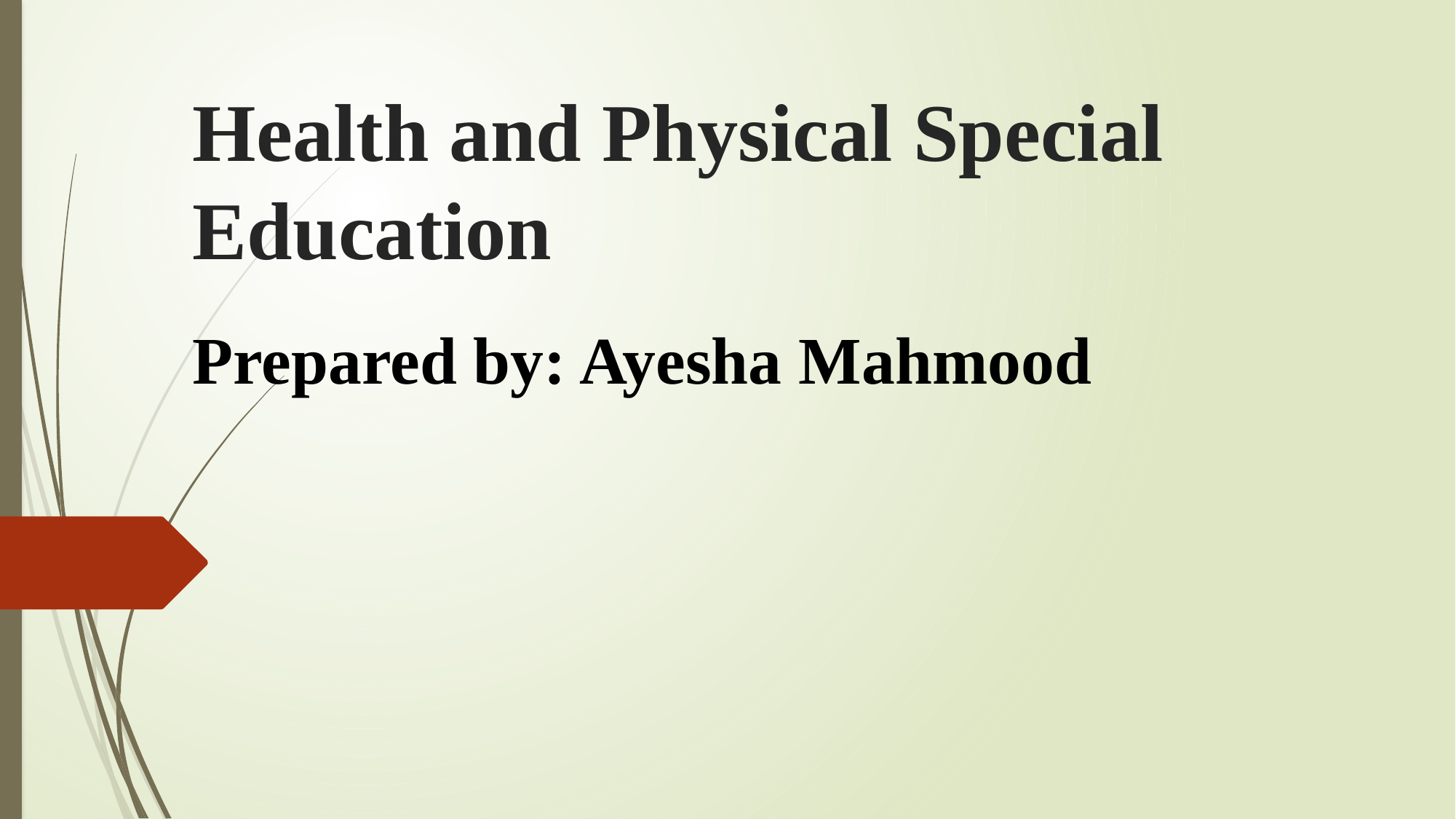

# Health and Physical Special Education
Prepared by: Ayesha Mahmood